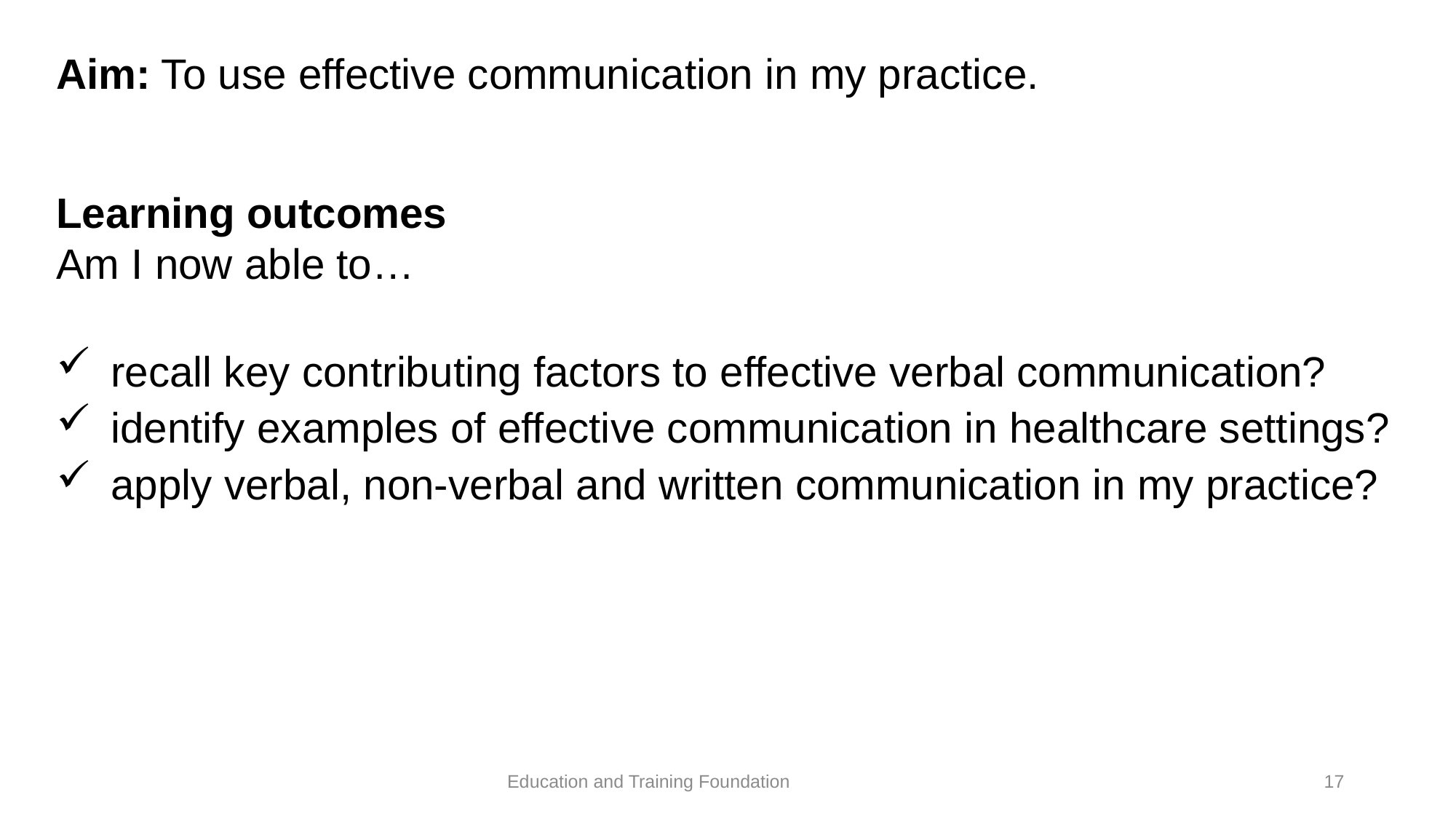

# Aim: To use effective communication in my practice.
Learning outcomes
Am I now able to…

recall key contributing factors to effective verbal communication?
identify examples of effective communication in healthcare settings?
apply verbal, non-verbal and written communication in my practice?

17
Education and Training Foundation